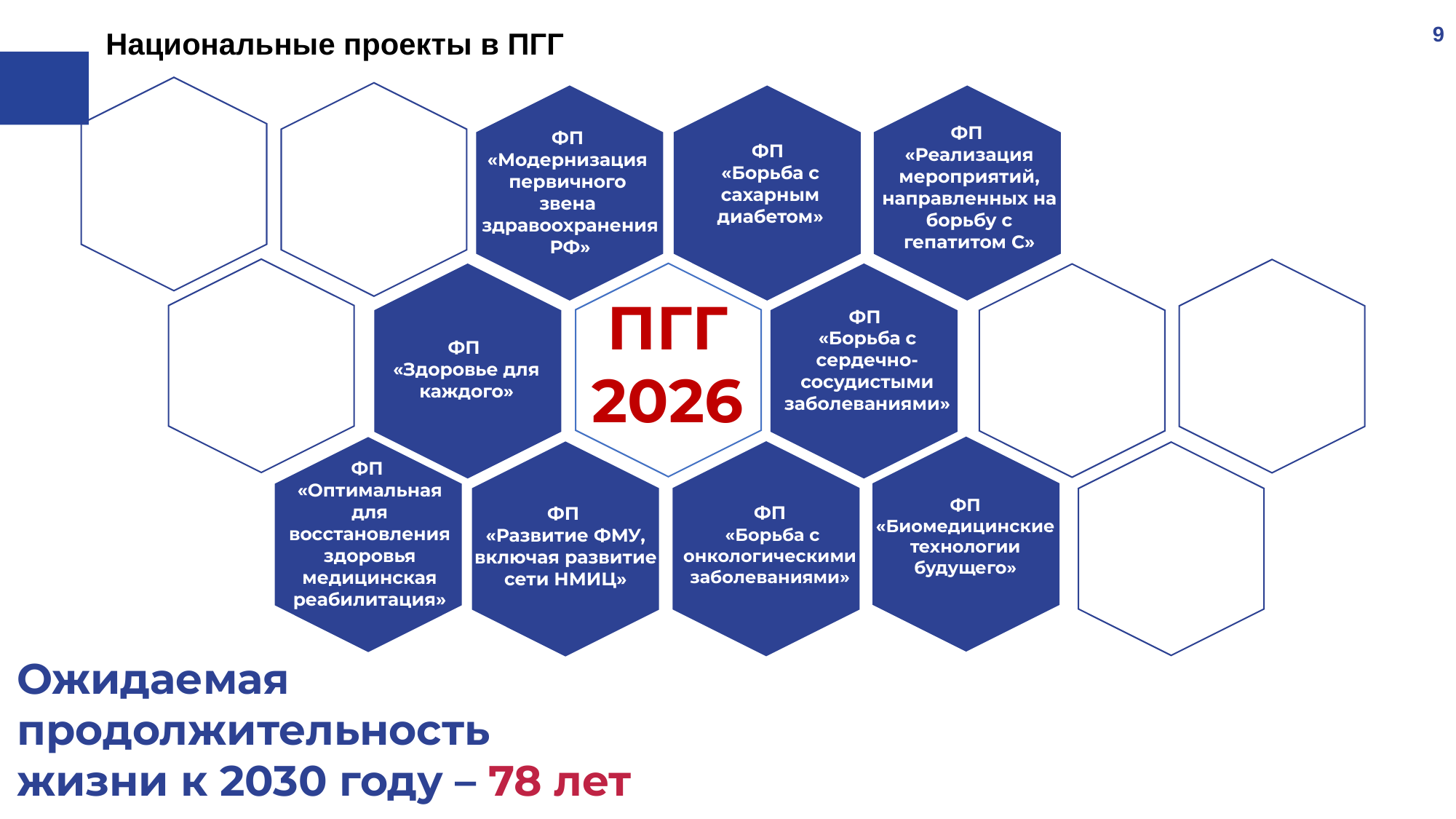

9
# Национальные проекты в ПГГ

ФП
«Реализация мероприятий, направленных на борьбу с гепатитом С»
ФП
«Модернизация
первичного
звена
здравоохранения РФ»
ФП
«Борьба с сахарным диабетом»

ПГГ
2026
ФП
«Борьба с сердечно-сосудистыми заболеваниями»
ФП
«Здоровье для каждого»

ФП
«Оптимальная для восстановления здоровья медицинская реабилитация»

ФП «Биомедицинские технологии будущего»
ФП
 «Борьба с онкологическими заболеваниями»
ФП
«Развитие ФМУ, включая развитие сети НМИЦ»
Ожидаемая
продолжительность
жизни к 2030 году – 78 лет